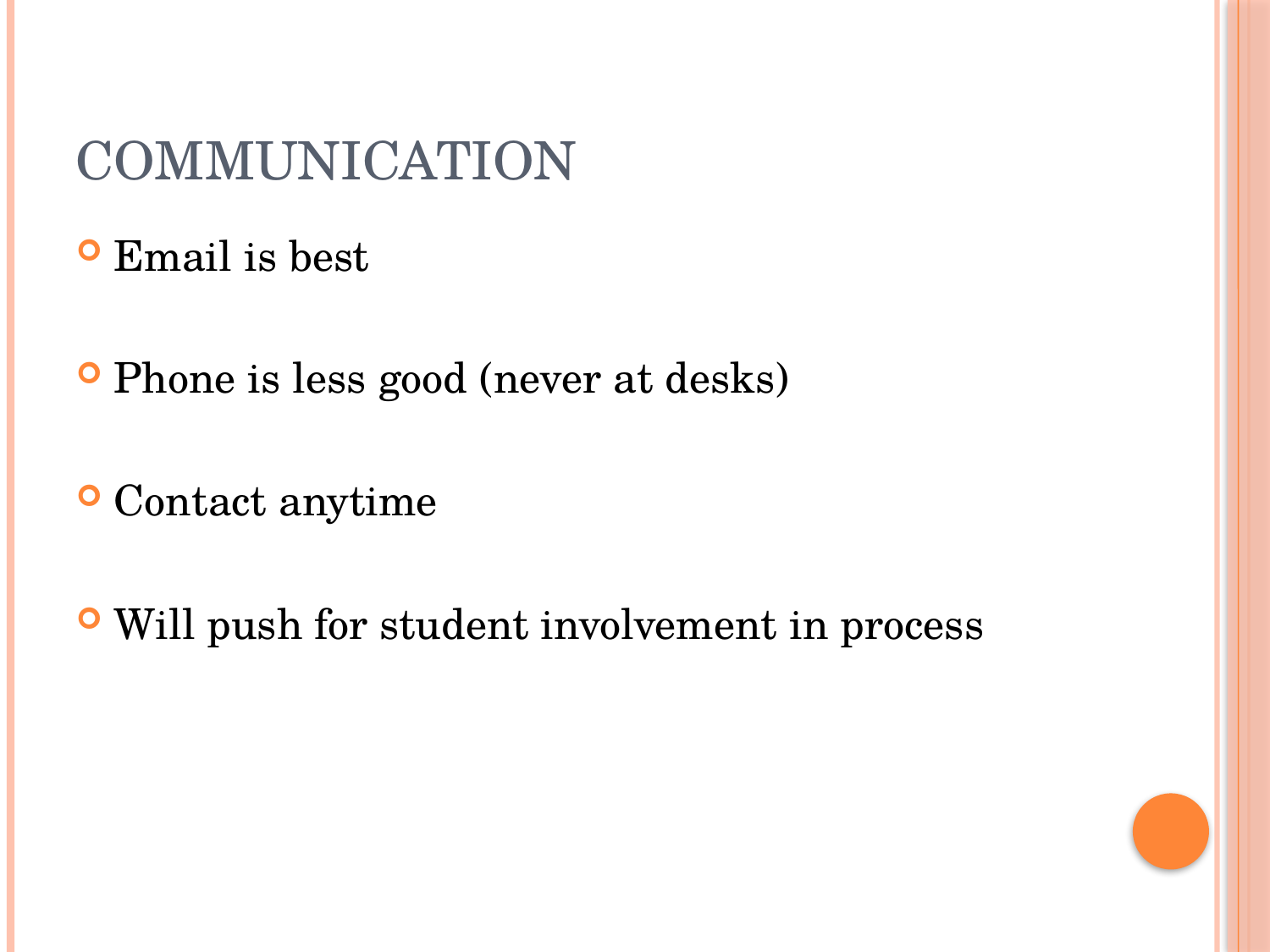

# Communication
Email is best

Phone is less good (never at desks)

Contact anytime

Will push for student involvement in process